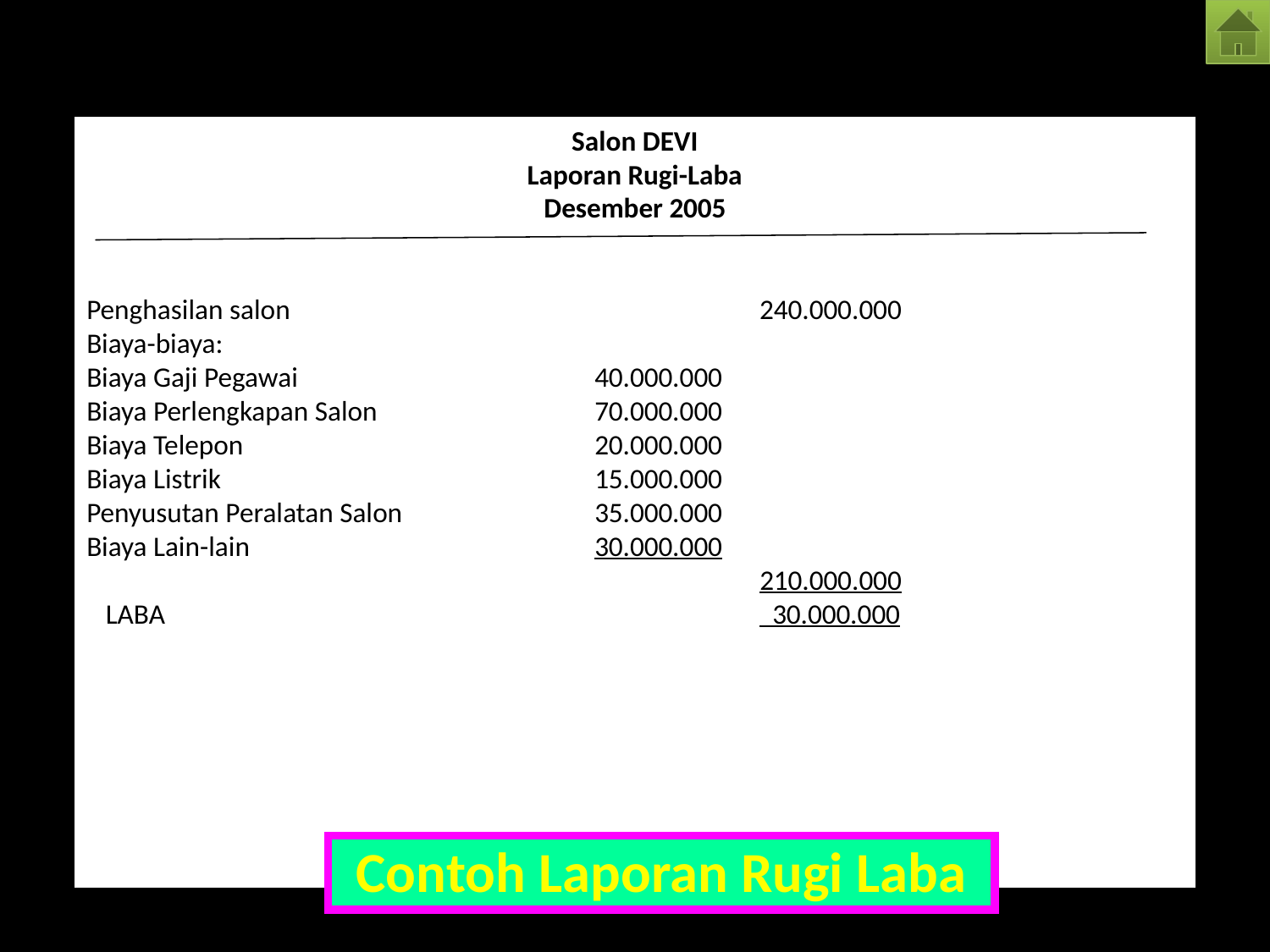

Salon DEVI
Laporan Rugi-Laba
Desember 2005

Penghasilan salon			 	      240.000.000
Biaya-biaya:
Biaya Gaji Pegawai			40.000.000
Biaya Perlengkapan Salon		70.000.000
Biaya Telepon			20.000.000
Biaya Listrik			15.000.000
Penyusutan Peralatan Salon		35.000.000
Biaya Lain-lain			30.000.000
					      210.000.000
   LABA					        30.000.000

Contoh Laporan Rugi Laba